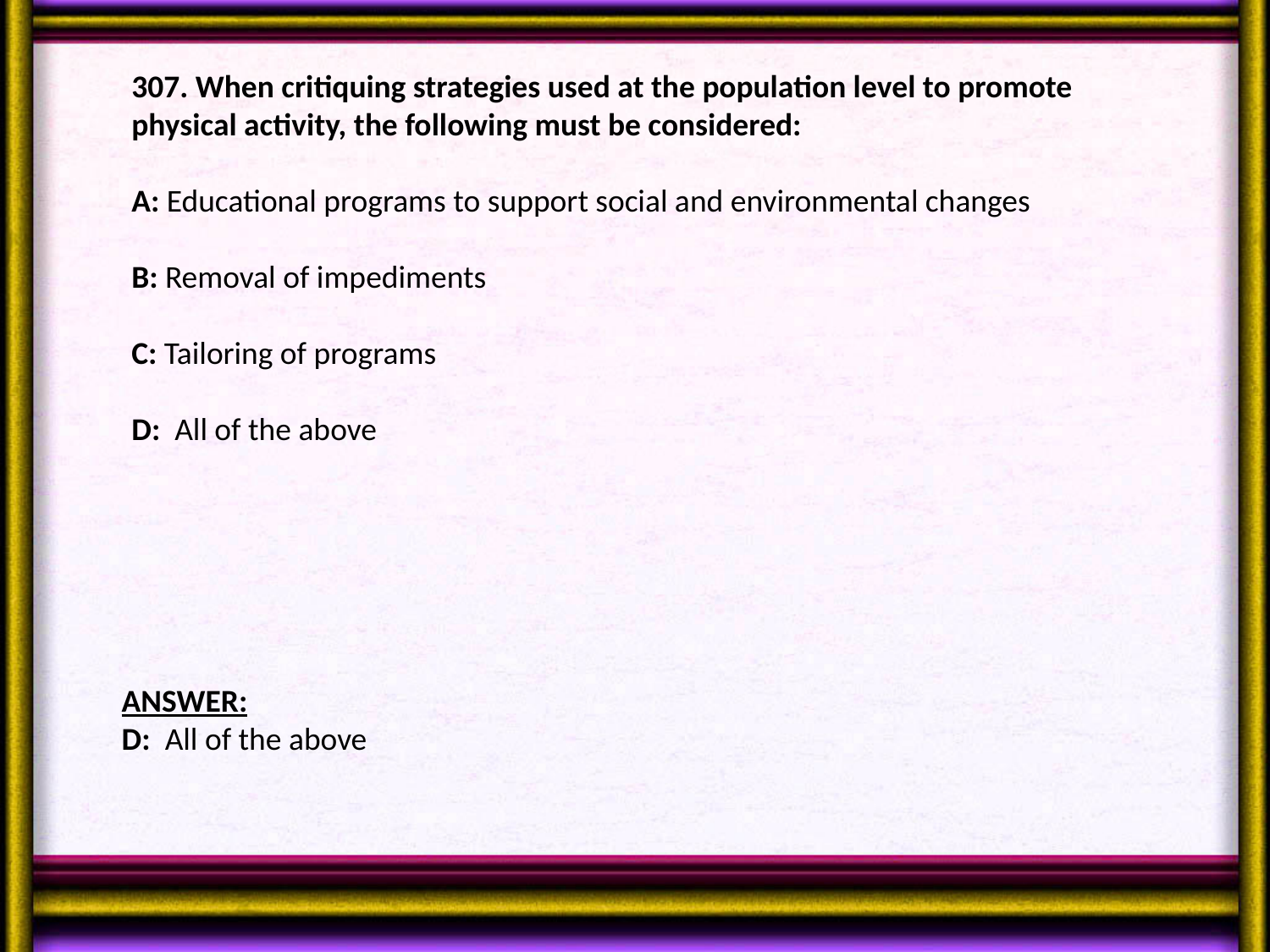

307. When critiquing strategies used at the population level to promote physical activity, the following must be considered:

A: Educational programs to support social and environmental changes

B: Removal of impediments

C: Tailoring of programs

D:  All of the above

ANSWER:
D:  All of the above